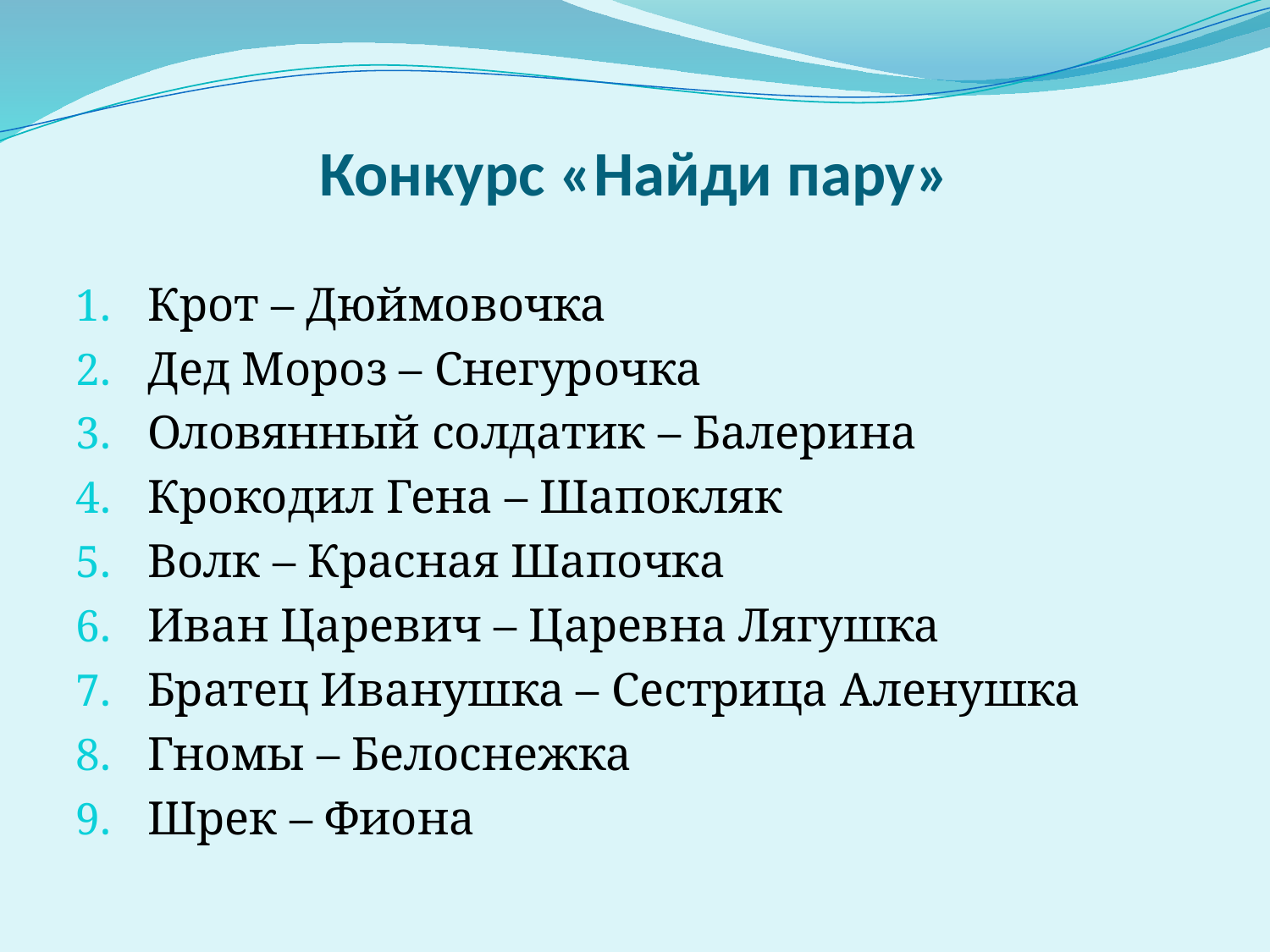

# Конкурс «Найди пару»
Крот – Дюймовочка
Дед Мороз – Снегурочка
Оловянный солдатик – Балерина
Крокодил Гена – Шапокляк
Волк – Красная Шапочка
Иван Царевич – Царевна Лягушка
Братец Иванушка – Сестрица Аленушка
Гномы – Белоснежка
Шрек – Фиона